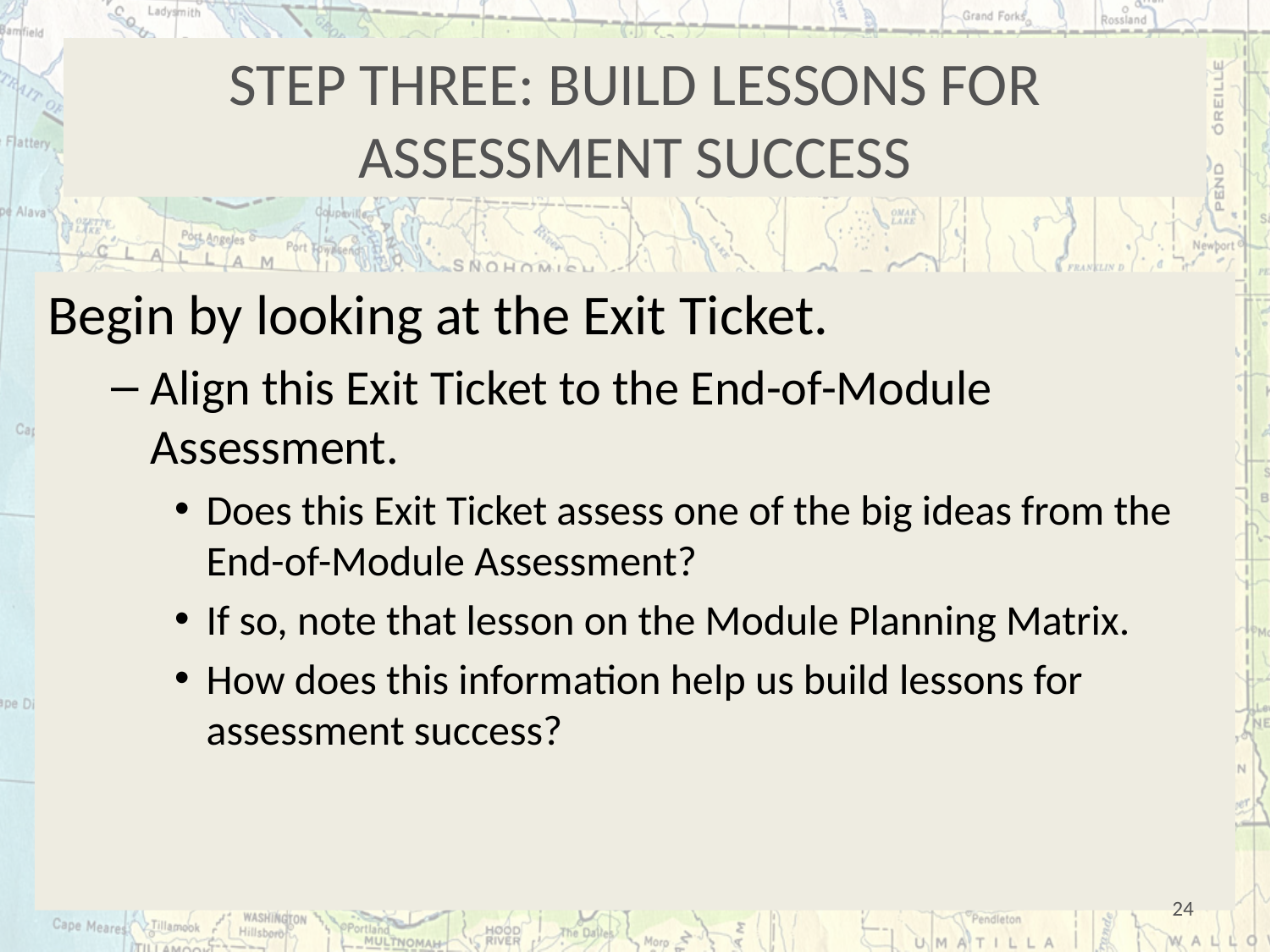

# Step three: build lessons for assessment success
Begin by looking at the Exit Ticket.
Align this Exit Ticket to the End-of-Module Assessment.
Does this Exit Ticket assess one of the big ideas from the End-of-Module Assessment?
If so, note that lesson on the Module Planning Matrix.
How does this information help us build lessons for assessment success?
24